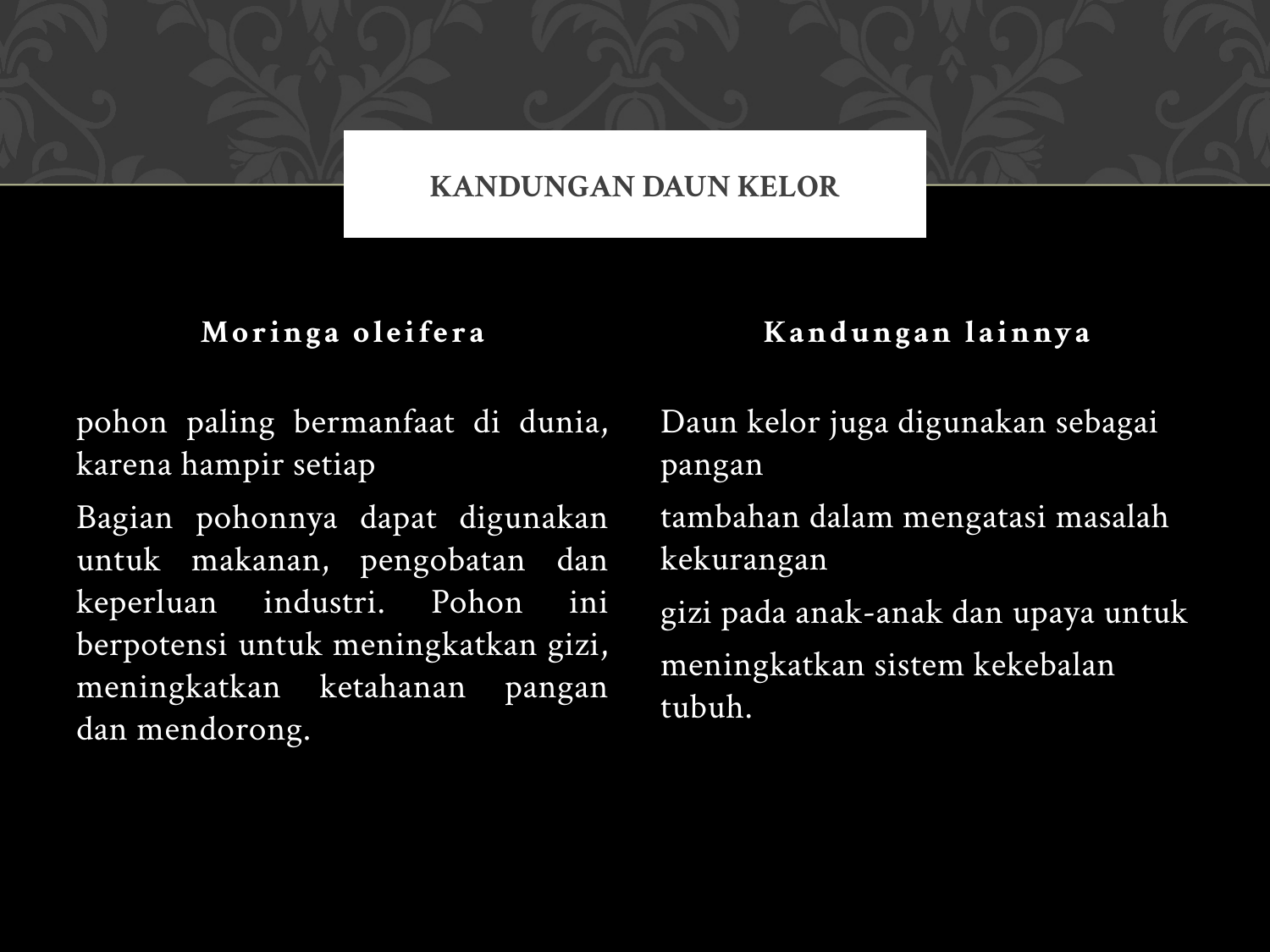

# Kandungan Daun Kelor
Moringa oleifera
Kandungan lainnya
Daun kelor juga digunakan sebagai pangan
tambahan dalam mengatasi masalah kekurangan
gizi pada anak-anak dan upaya untuk
meningkatkan sistem kekebalan tubuh.
pohon paling bermanfaat di dunia, karena hampir setiap
Bagian pohonnya dapat digunakan untuk makanan, pengobatan dan keperluan industri. Pohon ini berpotensi untuk meningkatkan gizi, meningkatkan ketahanan pangan dan mendorong.